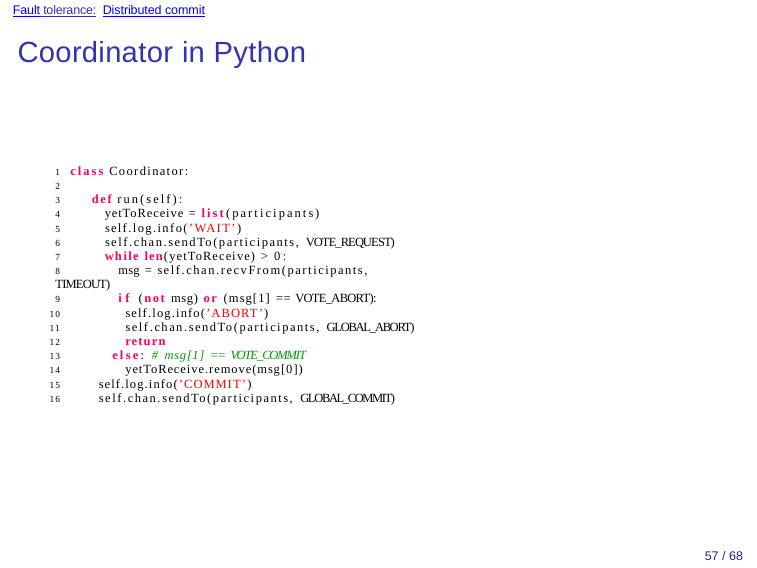

Fault tolerance: Distributed commit
# Coordinator in Python
1  class Coordinator:
2
3	def run(self):
4	yetToReceive = list(participants)
5	self.log.info(’WAIT’)
6	self.chan.sendTo(participants, VOTE_REQUEST)
7	while len(yetToReceive) > 0:
8	msg = self.chan.recvFrom(participants, TIMEOUT)
9	if (not msg) or (msg[1] == VOTE_ABORT):
10	self.log.info(’ABORT’)
11	self.chan.sendTo(participants, GLOBAL_ABORT)
12	return
13	else: # msg[1] == VOTE_COMMIT
14	yetToReceive.remove(msg[0])
15	self.log.info(’COMMIT’)
16	self.chan.sendTo(participants, GLOBAL_COMMIT)
57 / 68